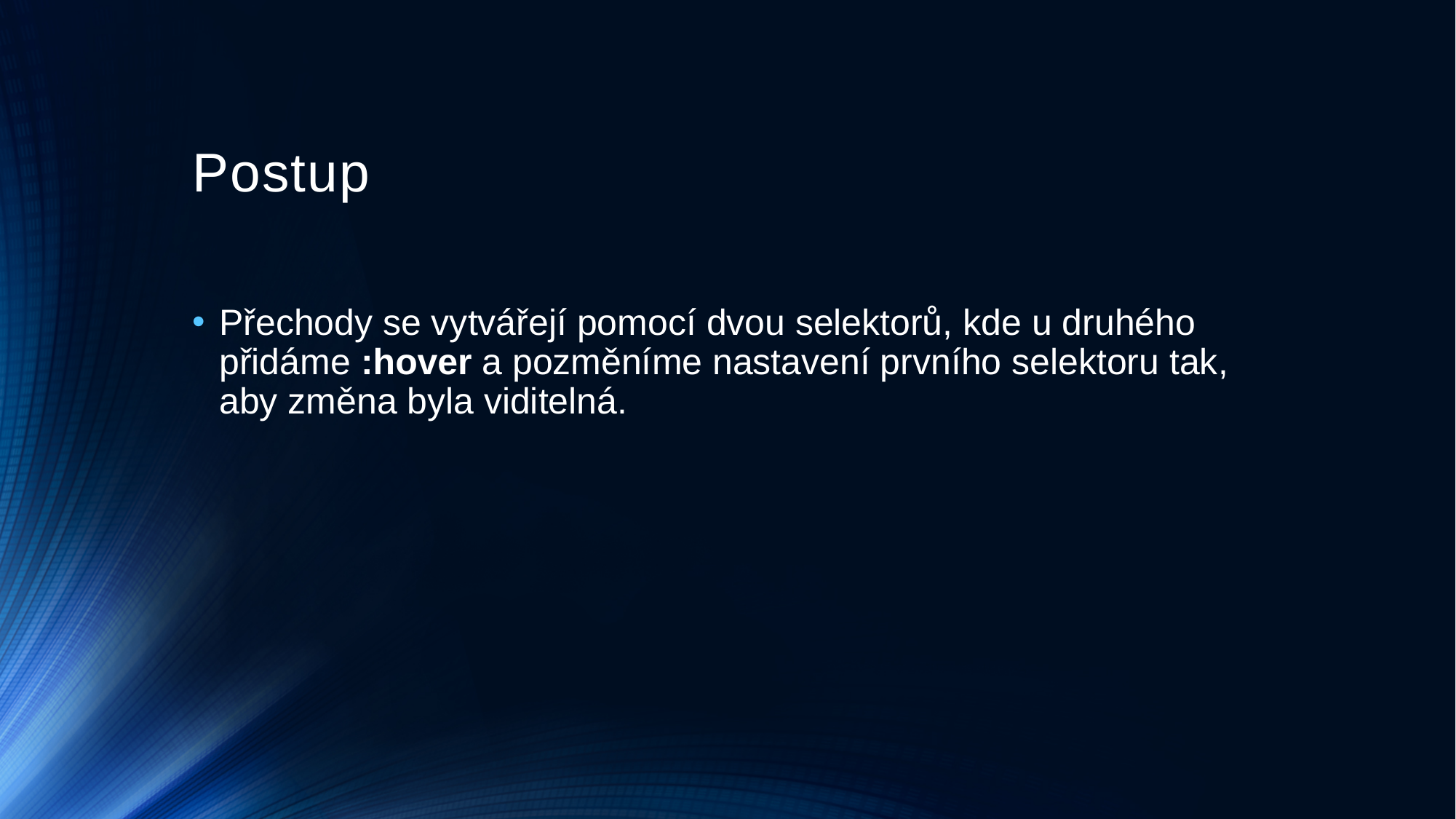

# Postup

Přechody se vytvářejí pomocí dvou selektorů, kde u druhého přidáme :hover a pozměníme nastavení prvního selektoru tak, aby změna byla viditelná.